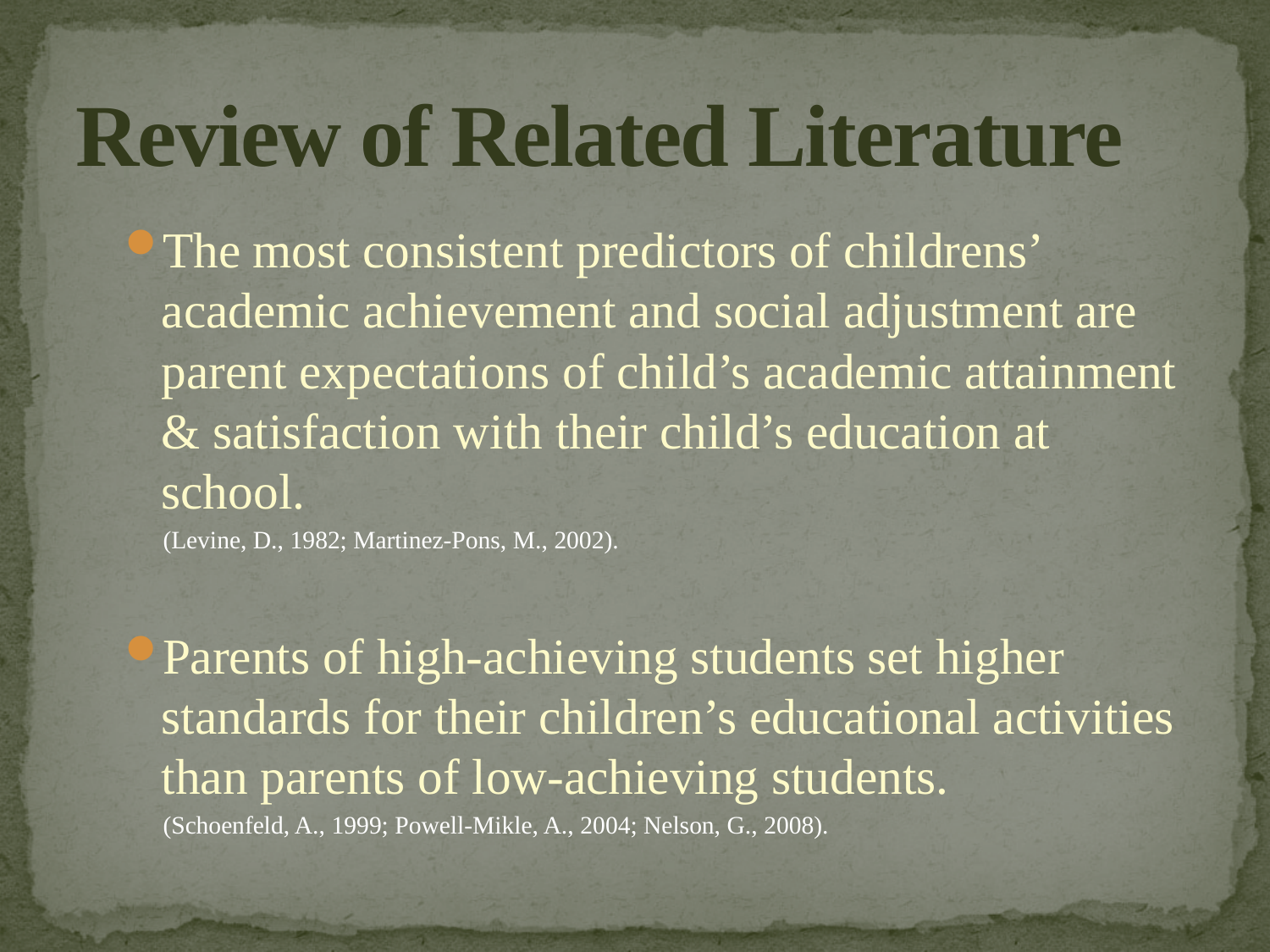

# Review of Related Literature
The most consistent predictors of childrens’ academic achievement and social adjustment are parent expectations of child’s academic attainment & satisfaction with their child’s education at school.
      (Levine, D., 1982; Martinez-Pons, M., 2002).

Parents of high-achieving students set higher standards for their children’s educational activities than parents of low-achieving students.
      (Schoenfeld, A., 1999; Powell-Mikle, A., 2004; Nelson, G., 2008).